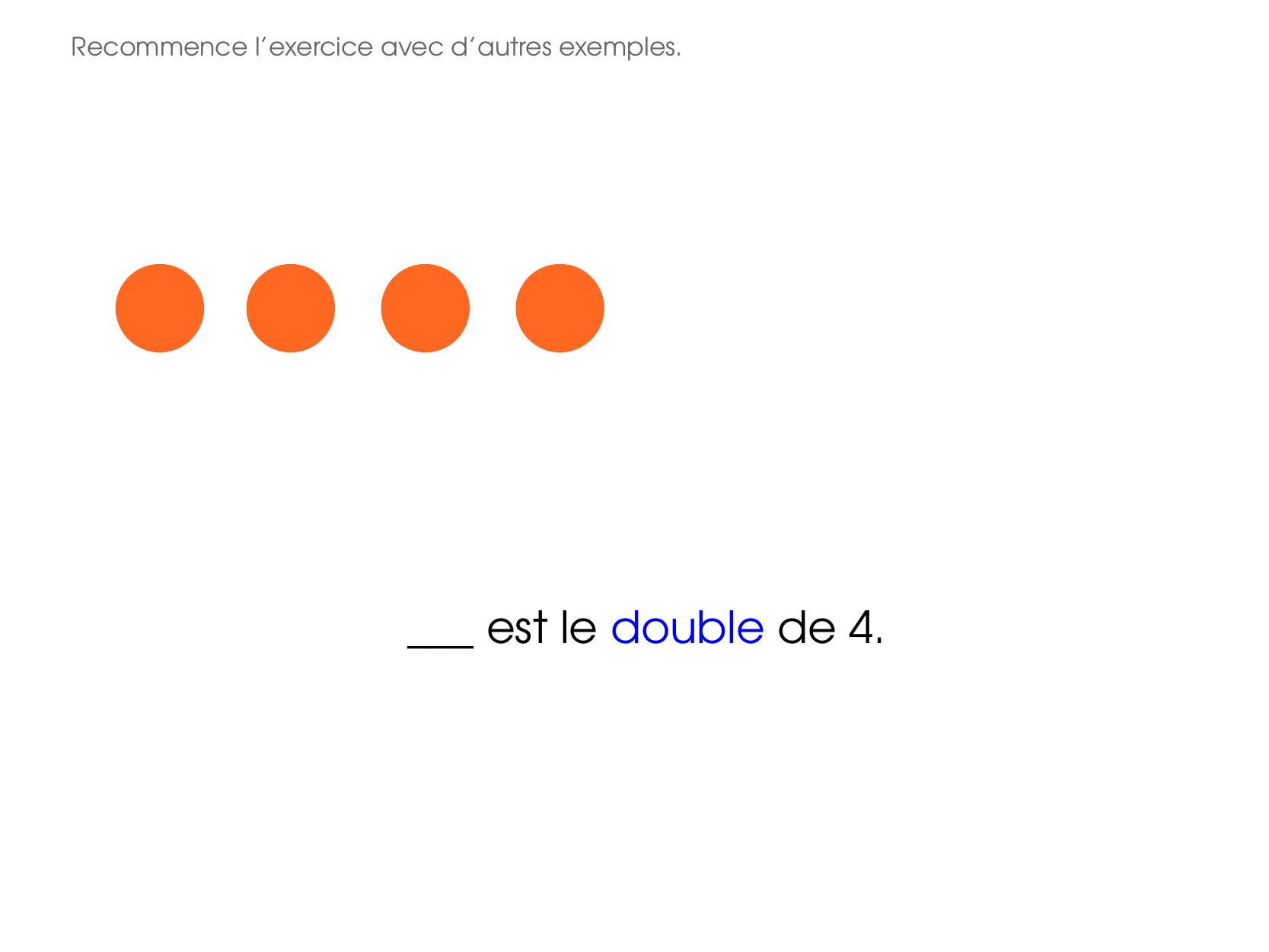

Recommence l’exercice avec d’autres exemples.

___ est le double de 4.